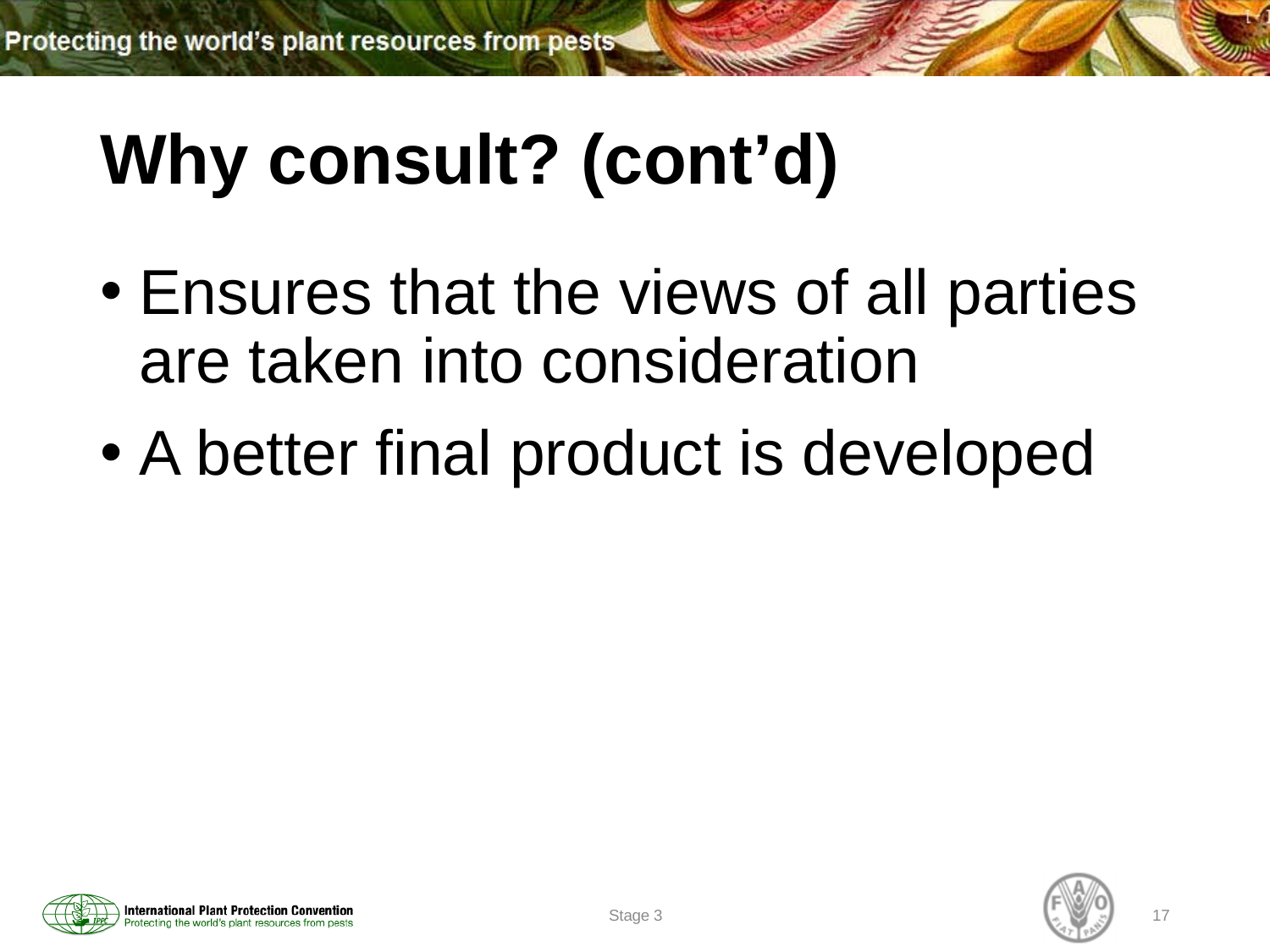

# Why consult? (cont’d)
Ensures that the views of all parties are taken into consideration
A better final product is developed
Stage 3
17